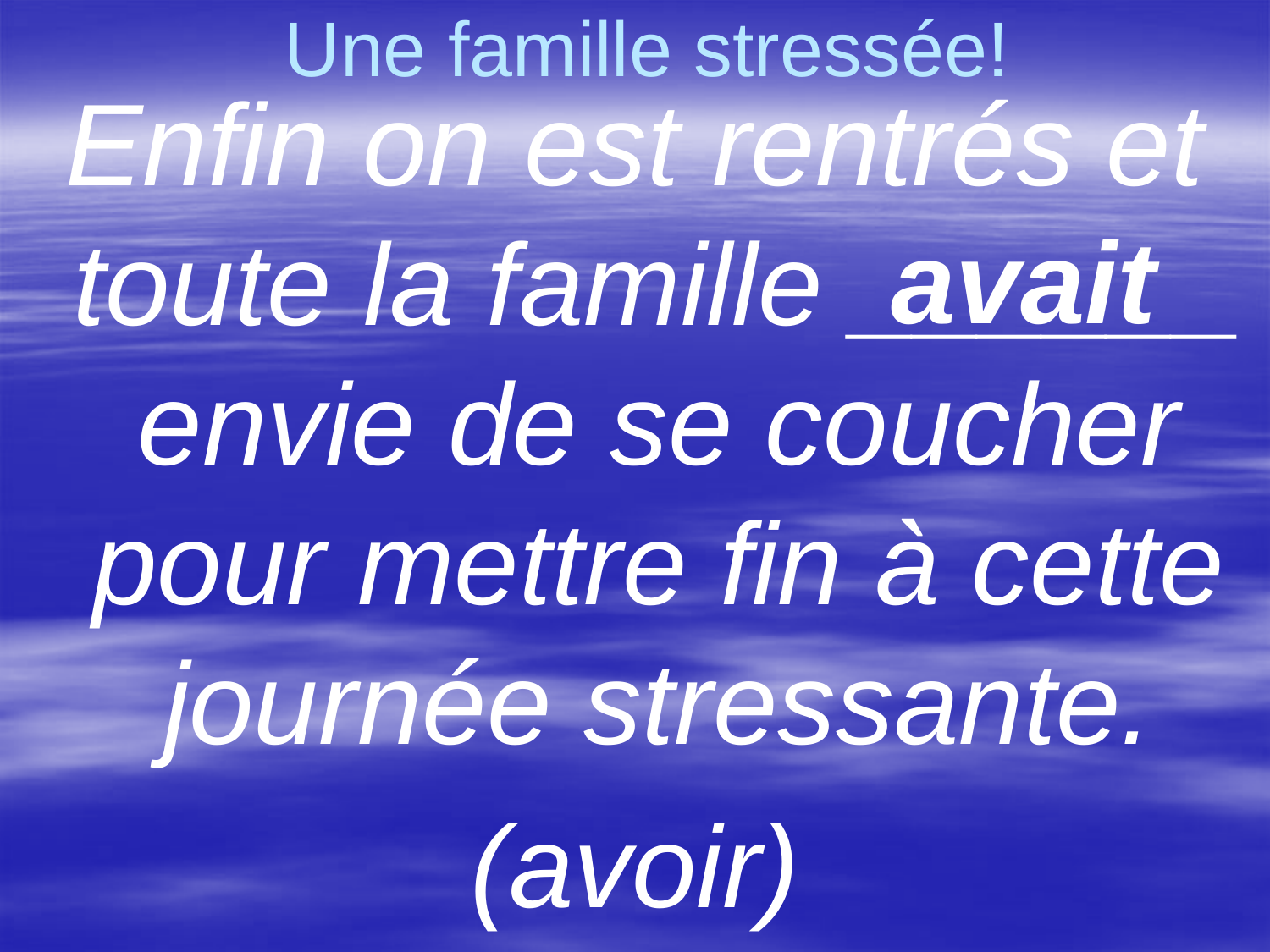

# Une famille stressée!
Enfin on est rentrés et toute la famille ______ envie de se coucher pour mettre fin à cette journée stressante.
(avoir)
avait